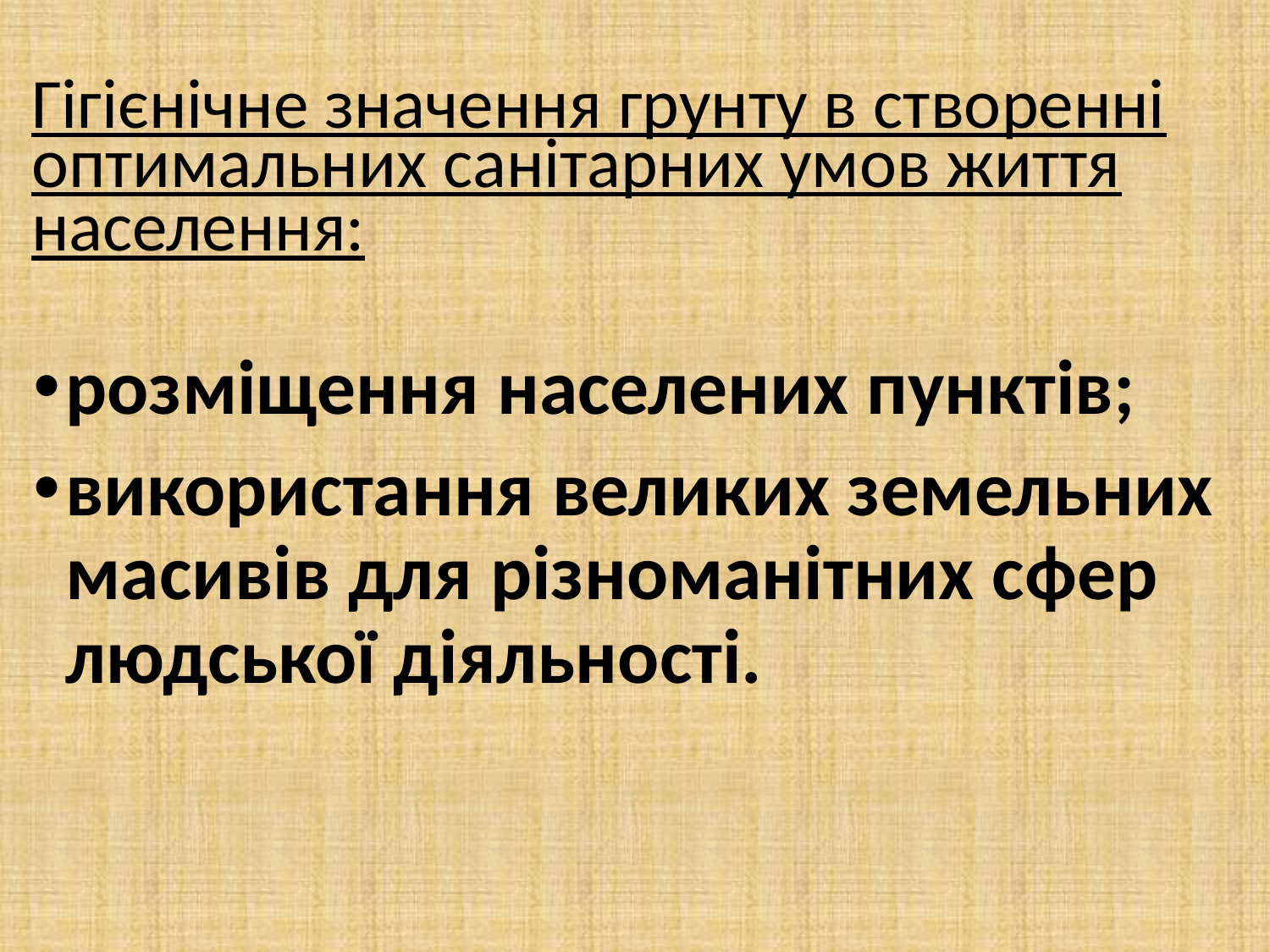

# Гігієнічне значення грунту в створенні оптимальних санітарних умов життя населення:
розміщення населених пунктів;
використання великих земельних масивів для різноманітних сфер людської діяльності.